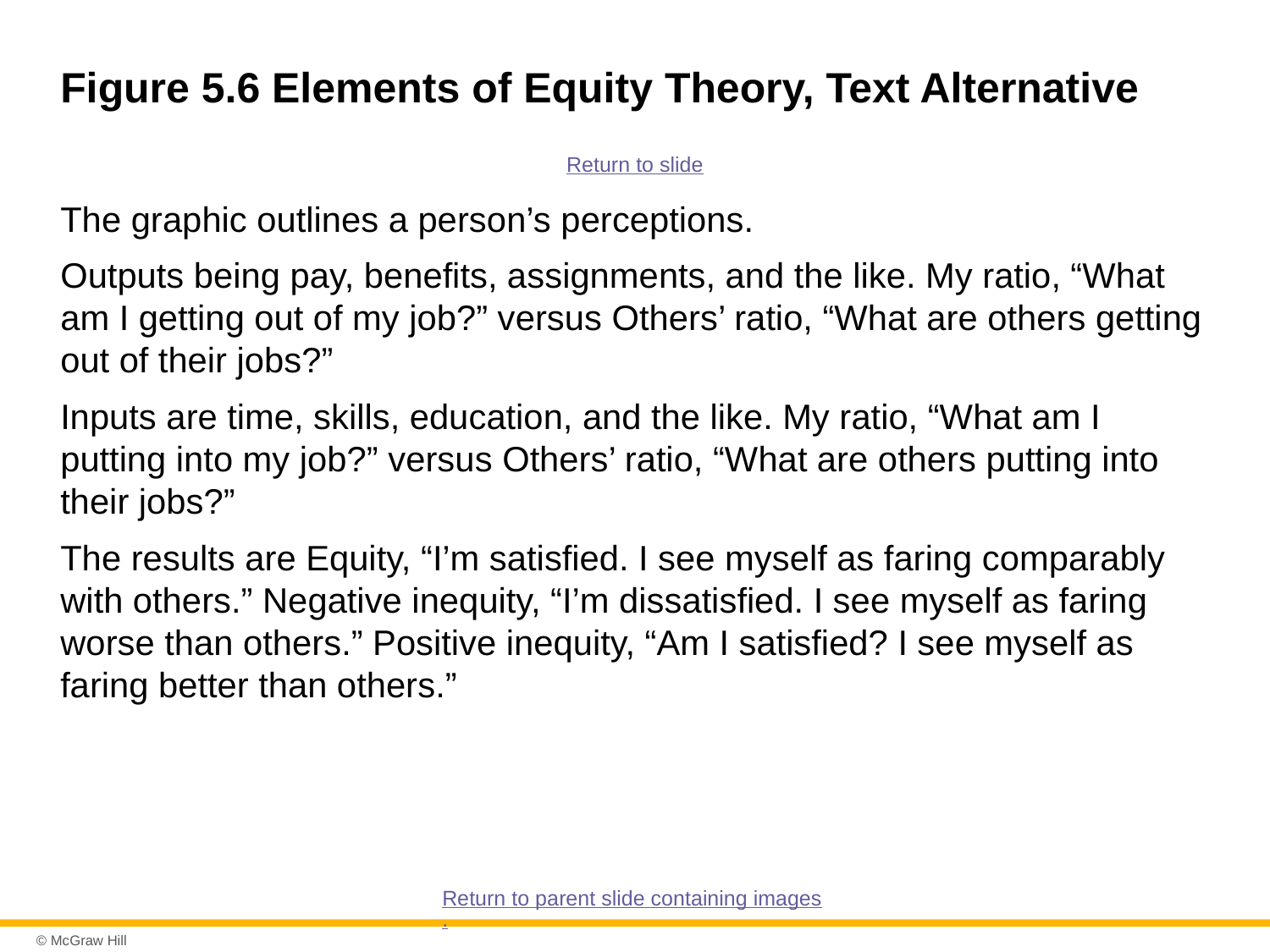

# Figure 5.6 Elements of Equity Theory, Text Alternative
Return to slide
The graphic outlines a person’s perceptions.
Outputs being pay, benefits, assignments, and the like. My ratio, “What am I getting out of my job?” versus Others’ ratio, “What are others getting out of their jobs?”
Inputs are time, skills, education, and the like. My ratio, “What am I putting into my job?” versus Others’ ratio, “What are others putting into their jobs?”
The results are Equity, “I’m satisfied. I see myself as faring comparably with others.” Negative inequity, “I’m dissatisfied. I see myself as faring worse than others.” Positive inequity, “Am I satisfied? I see myself as faring better than others.”

Return to parent slide containing images.